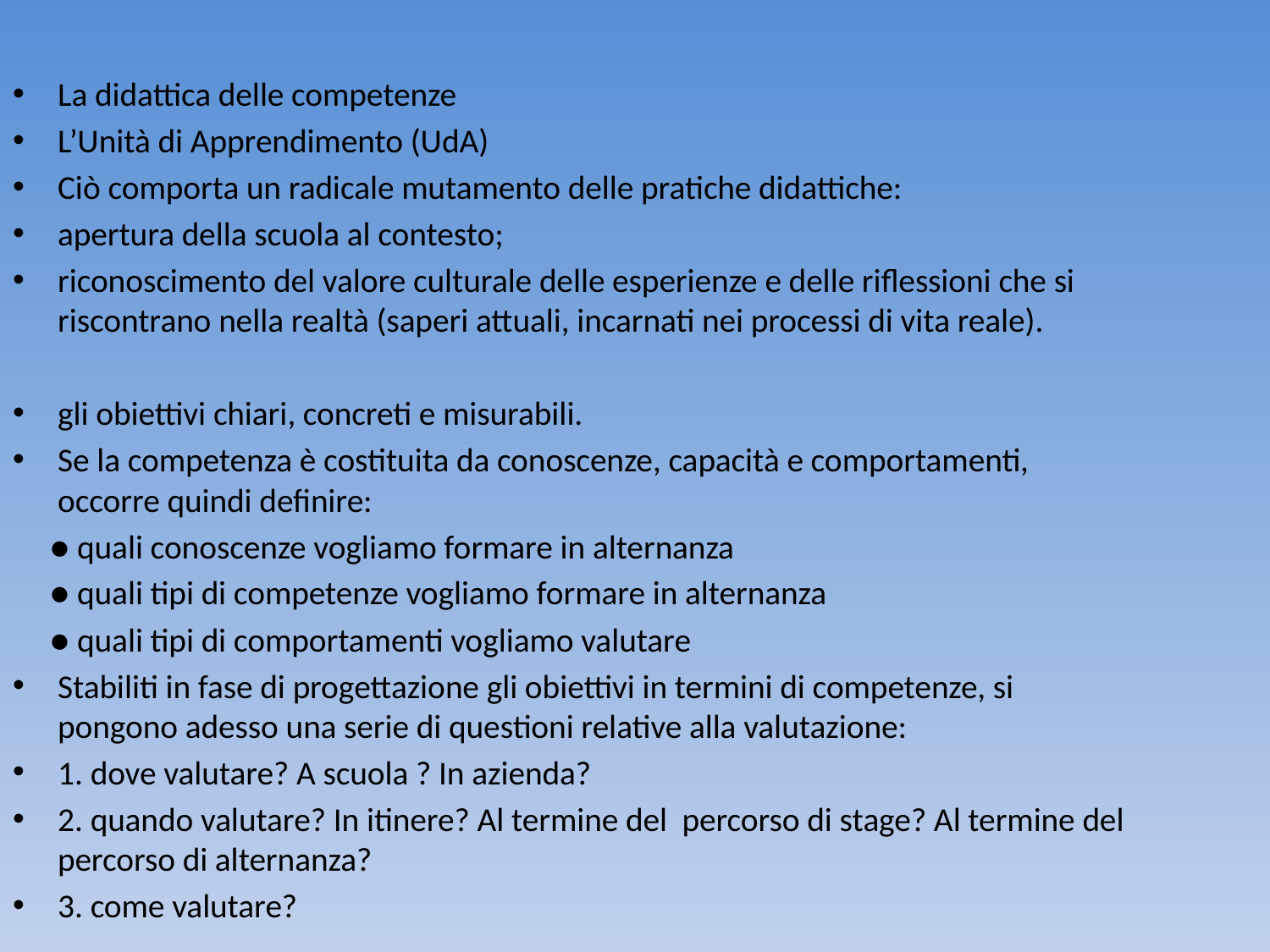

La didattica delle competenze
L’Unità di Apprendimento (UdA)
Ciò comporta un radicale mutamento delle pratiche didattiche:
apertura della scuola al contesto;
riconoscimento del valore culturale delle esperienze e delle riflessioni che si riscontrano nella realtà (saperi attuali, incarnati nei processi di vita reale).

gli obiettivi chiari, concreti e misurabili.
Se la competenza è costituita da conoscenze, capacità e comportamenti, occorre quindi definire:
     ● quali conoscenze vogliamo formare in alternanza
     ● quali tipi di competenze vogliamo formare in alternanza
     ● quali tipi di comportamenti vogliamo valutare
Stabiliti in fase di progettazione gli obiettivi in termini di competenze, si pongono adesso una serie di questioni relative alla valutazione:
1. dove valutare? A scuola ? In azienda?
2. quando valutare? In itinere? Al termine del  percorso di stage? Al termine del percorso di alternanza?
3. come valutare?